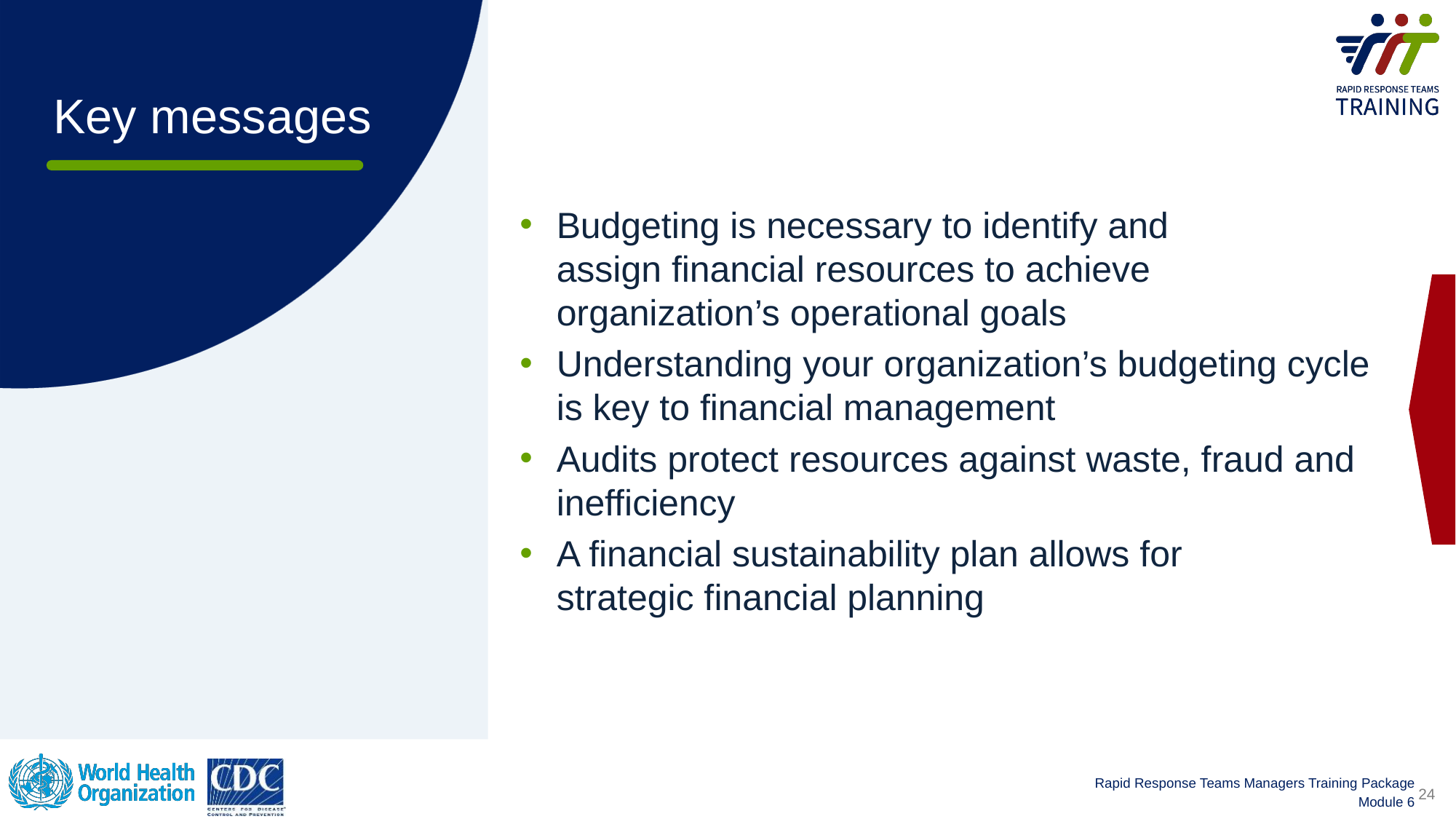

Budgeting is necessary to identify and assign financial resources to achieve organization’s operational goals
Understanding your organization’s budgeting cycle is key to financial management
Audits protect resources against waste, fraud and inefficiency
A financial sustainability plan allows for strategic financial planning

24